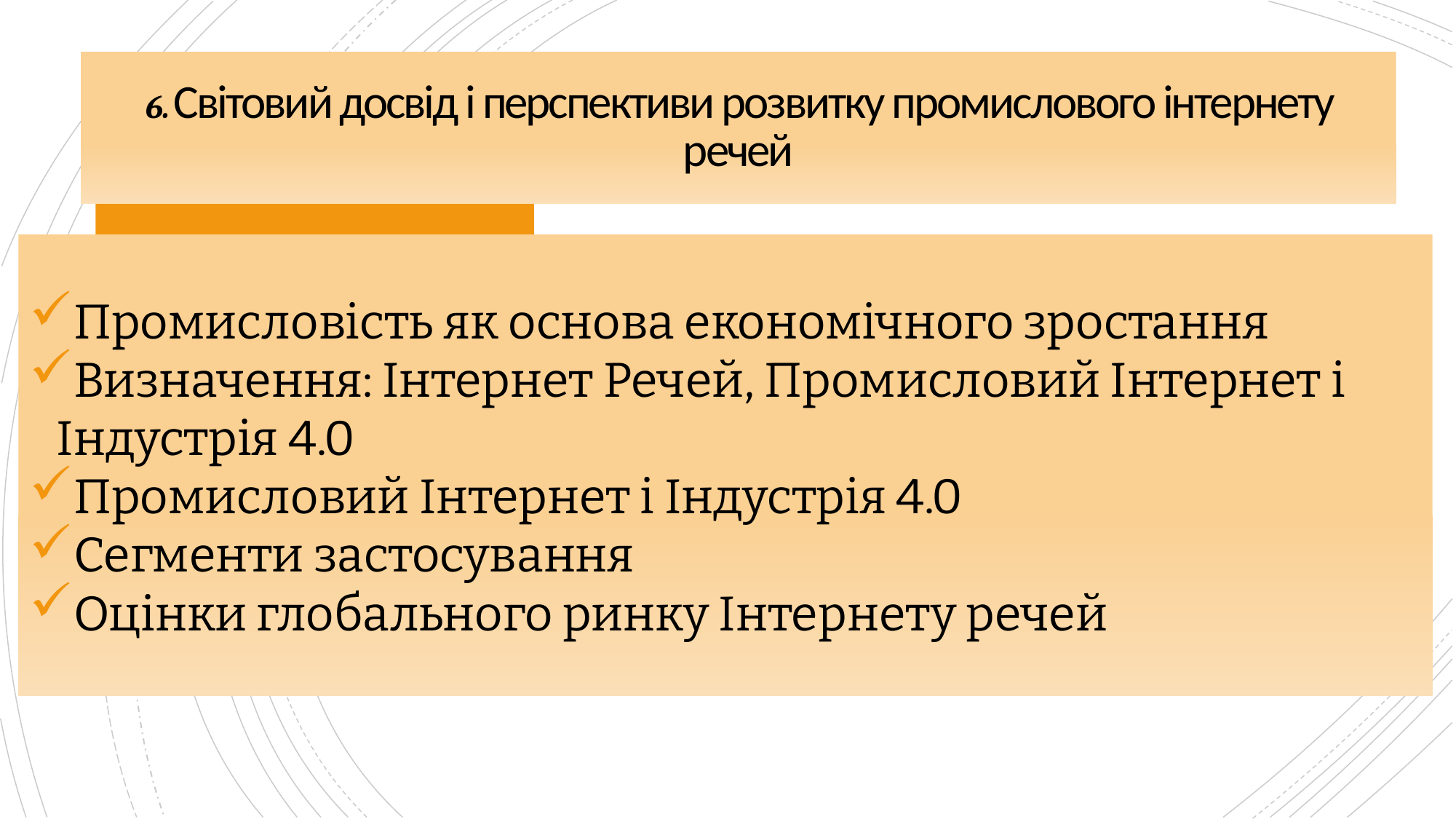

# 6. Світовий досвід і перспективи розвитку промислового інтернету речей
Промисловість як основа економічного зростання
Визначення: Інтернет Речей, Промисловий Інтернет і Індустрія 4.0
Промисловий Інтернет і Індустрія 4.0
Сегменти застосування
Оцінки глобального ринку Інтернету речей